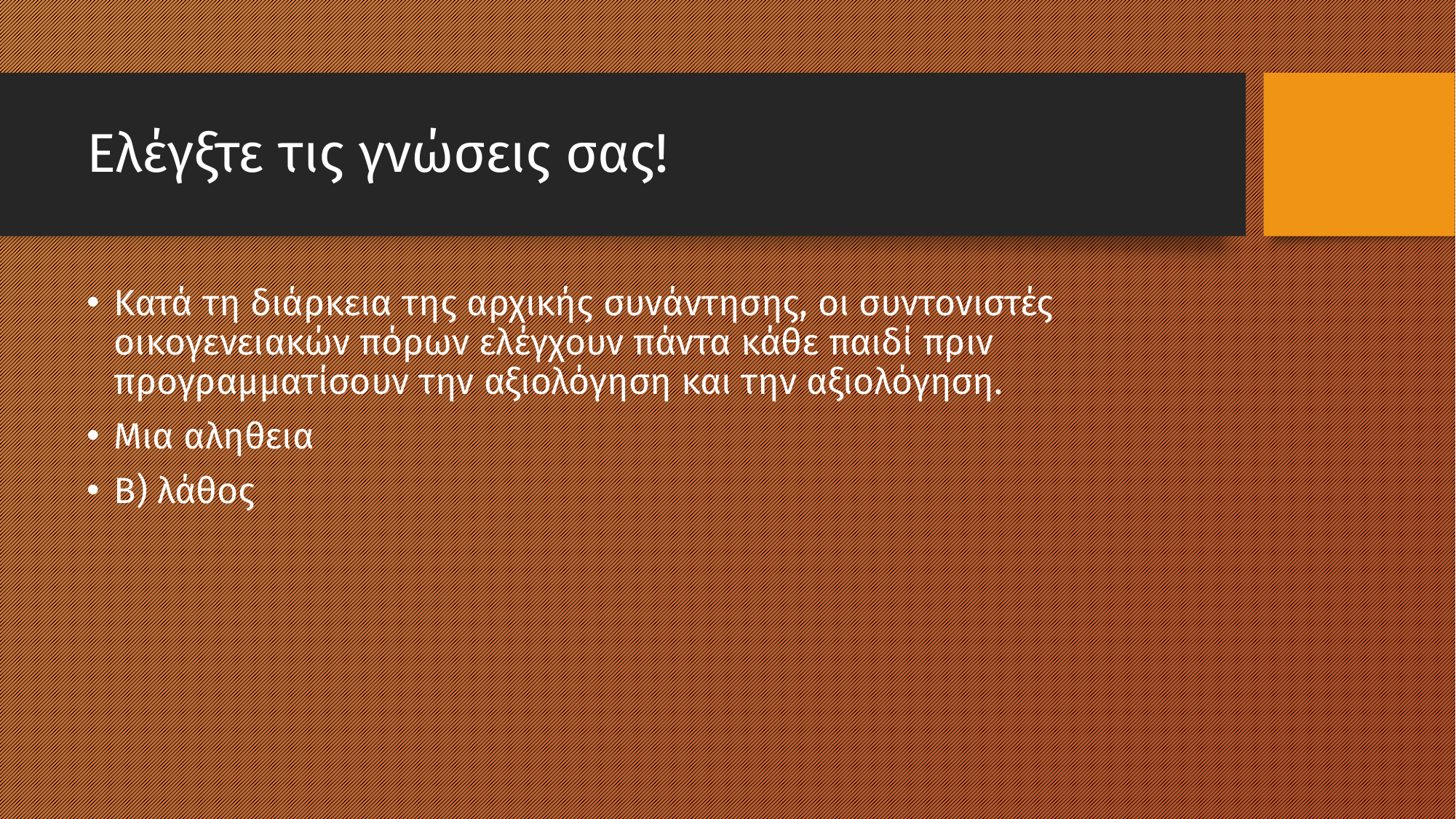

# Ελέγξτε τις γνώσεις σας!
Κατά τη διάρκεια της αρχικής συνάντησης, οι συντονιστές οικογενειακών πόρων ελέγχουν πάντα κάθε παιδί πριν προγραμματίσουν την αξιολόγηση και την αξιολόγηση.
Μια αληθεια
Β) λάθος